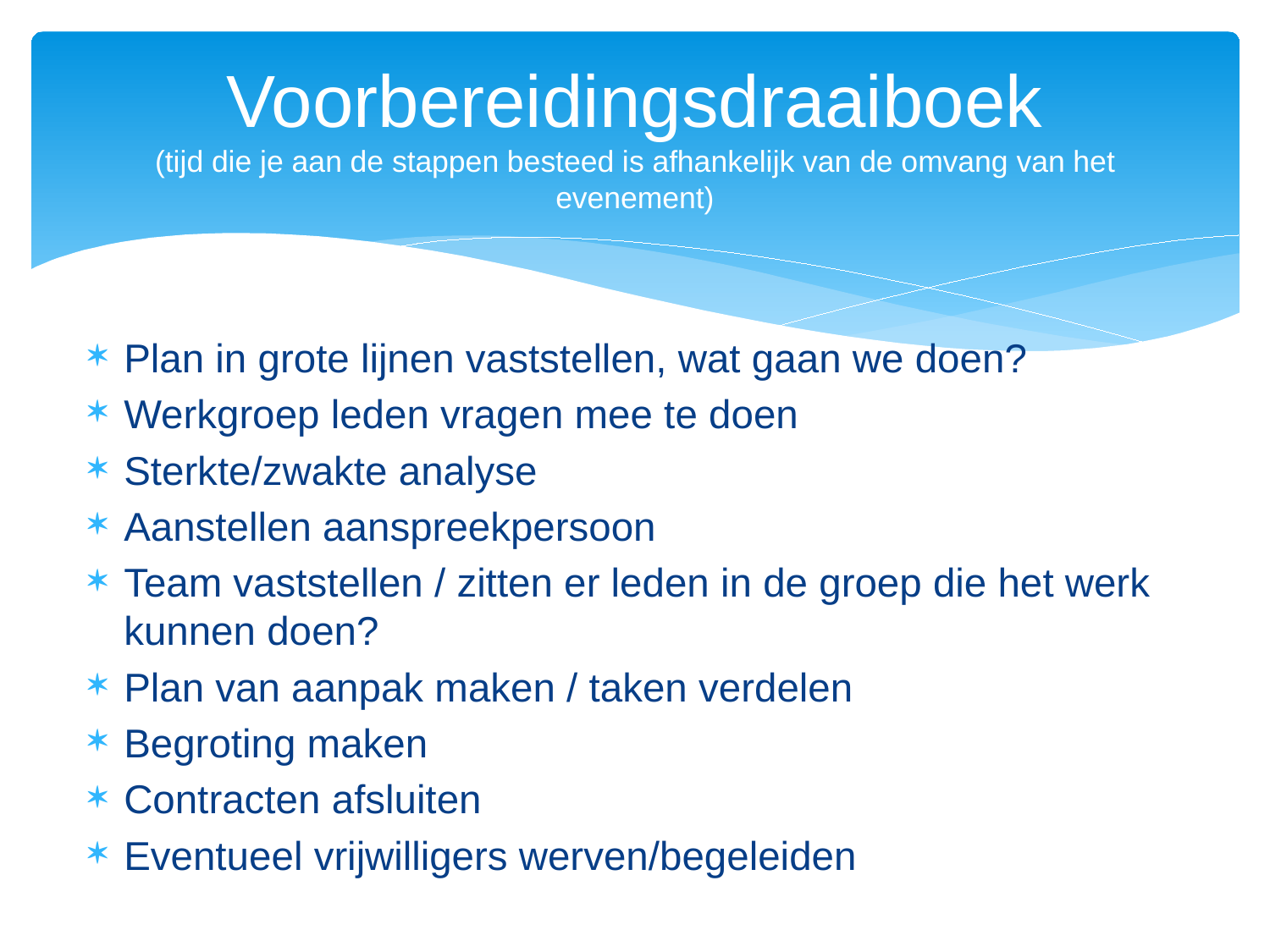

# Voorbereidingsdraaiboek (tijd die je aan de stappen besteed is afhankelijk van de omvang van het evenement)
Plan in grote lijnen vaststellen, wat gaan we doen?
Werkgroep leden vragen mee te doen
Sterkte/zwakte analyse
Aanstellen aanspreekpersoon
Team vaststellen / zitten er leden in de groep die het werk kunnen doen?
Plan van aanpak maken / taken verdelen
Begroting maken
Contracten afsluiten
Eventueel vrijwilligers werven/begeleiden